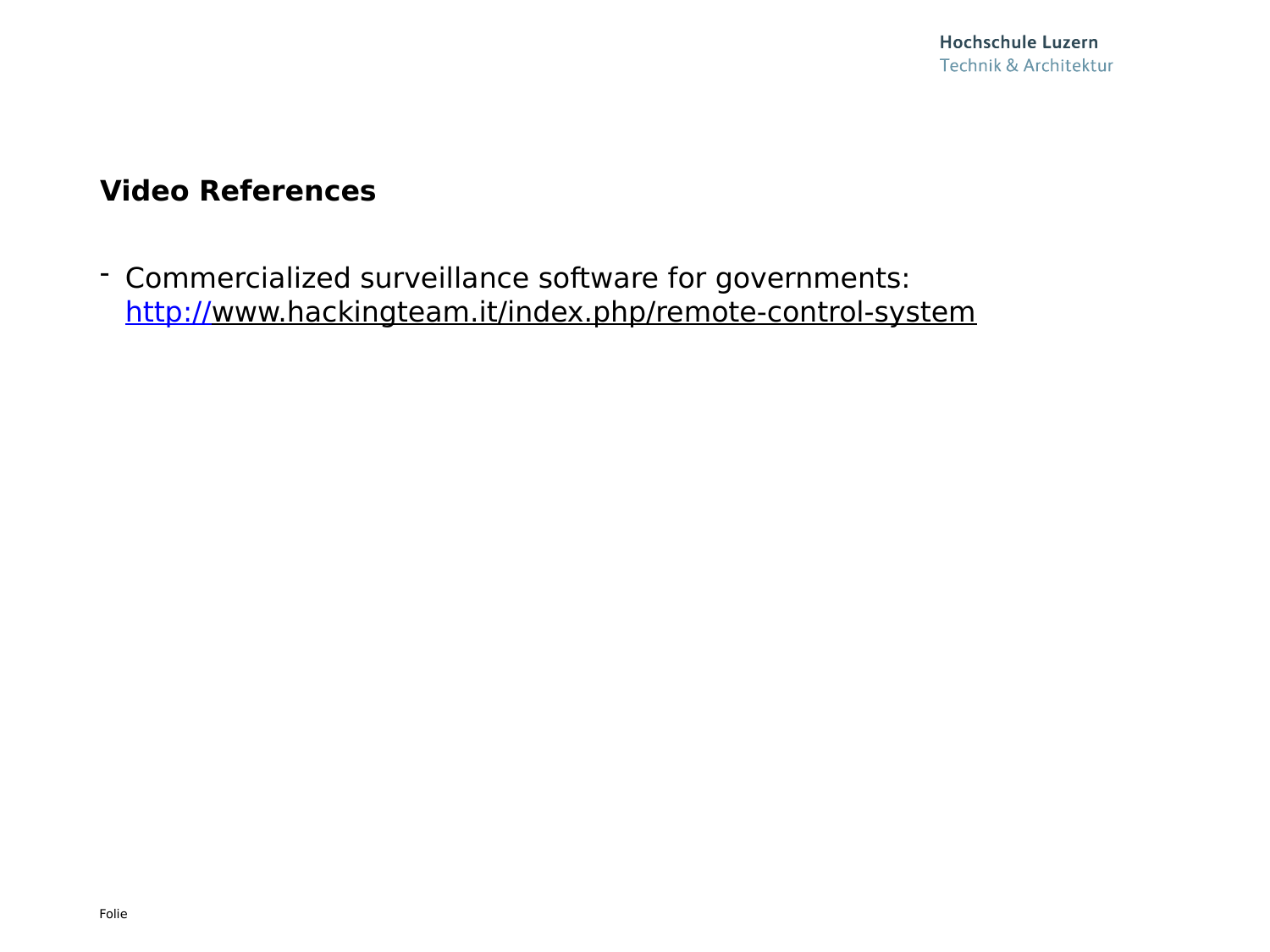

# Video References
Commercialized surveillance software for governments:
http://www.hackingteam.it/index.php/remote-control-system